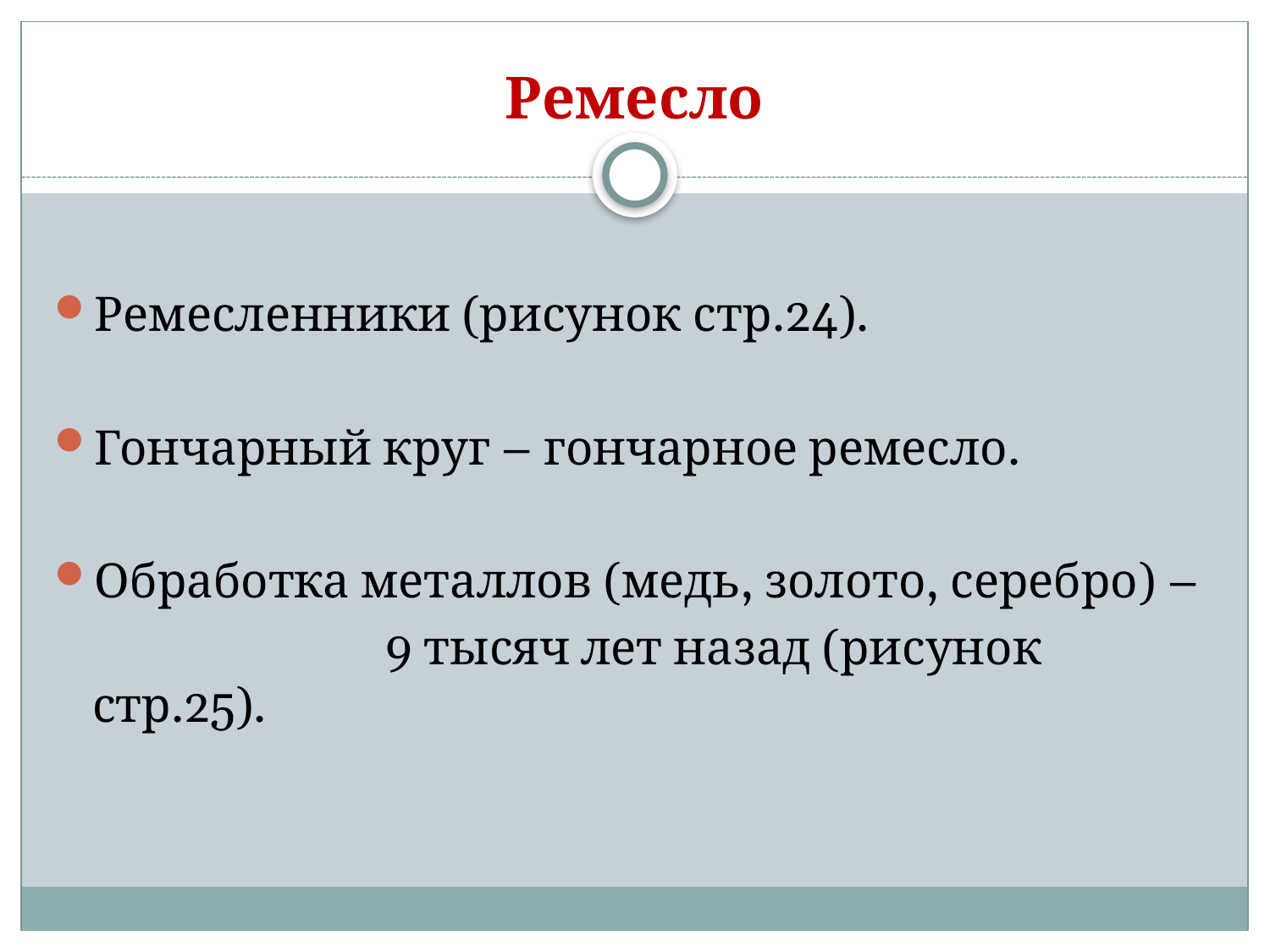

# Ремесло
Ремесленники (рисунок стр.24).

Гончарный круг – гончарное ремесло.

Обработка металлов (медь, золото, серебро) –
                             9 тысяч лет назад (рисунок  стр.25).